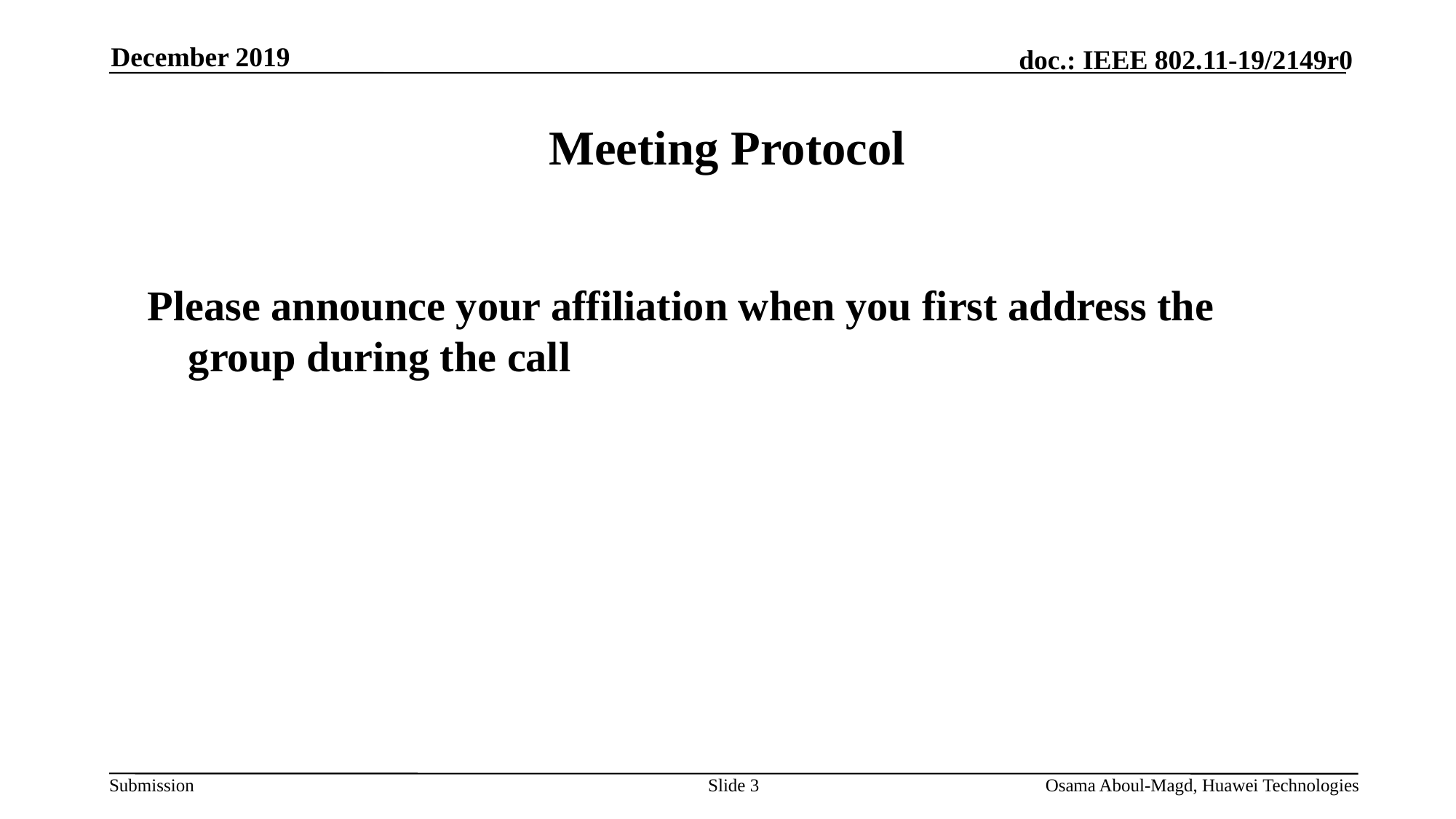

December 2019
# Meeting Protocol
Please announce your affiliation when you first address the group during the call

Slide 3
Osama Aboul-Magd, Huawei Technologies